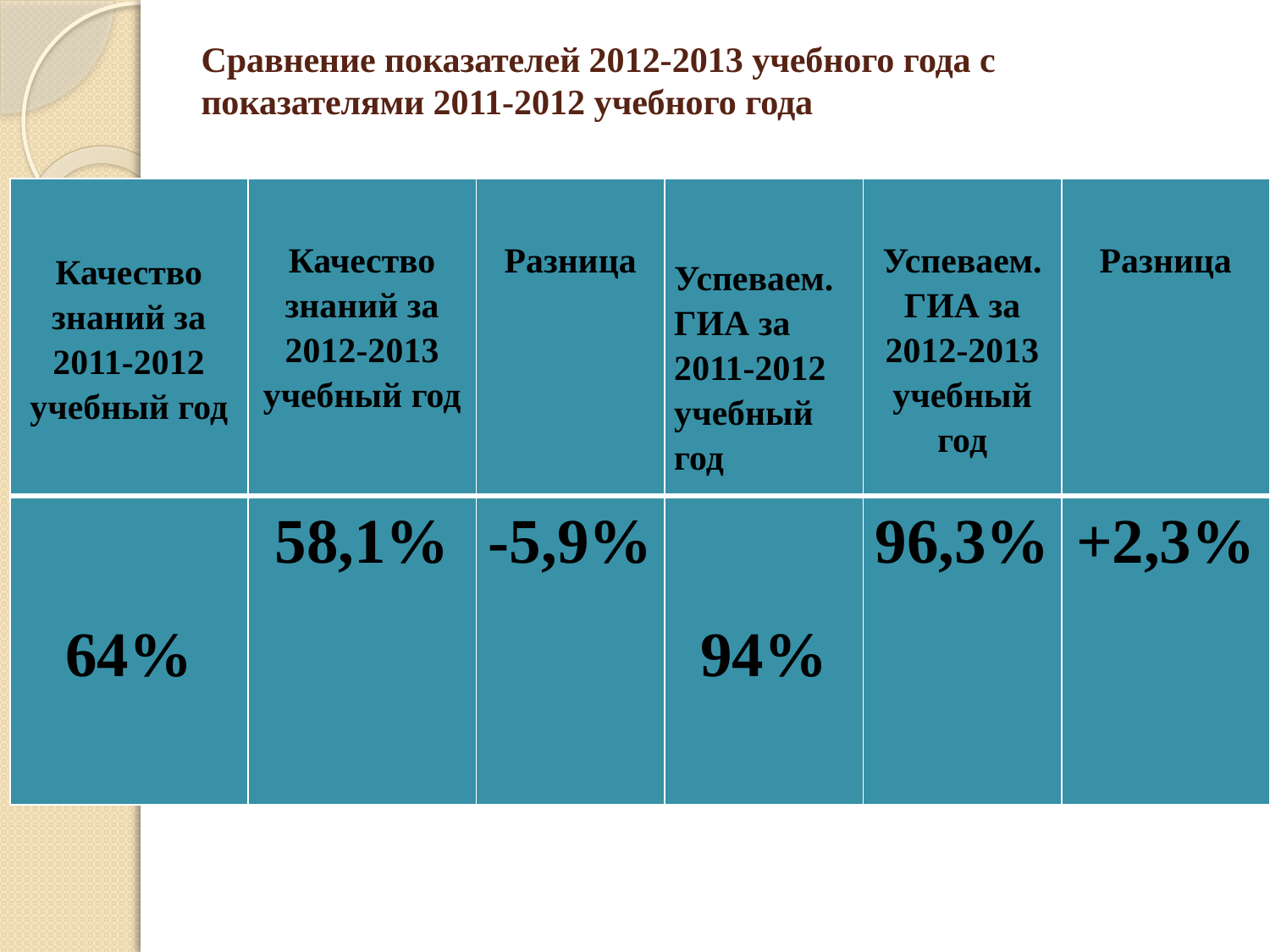

# Сравнение показателей 2012-2013 учебного года с показателями 2011-2012 учебного года
| Качество знаний за 2011-2012 учебный год | Качество знаний за 2012-2013 учебный год | Разница | Успеваем. ГИА за 2011-2012 учебный год | Успеваем. ГИА за 2012-2013 учебный год | Разница |
| --- | --- | --- | --- | --- | --- |
| 64% | 58,1% | -5,9% | 94% | 96,3% | +2,3% |